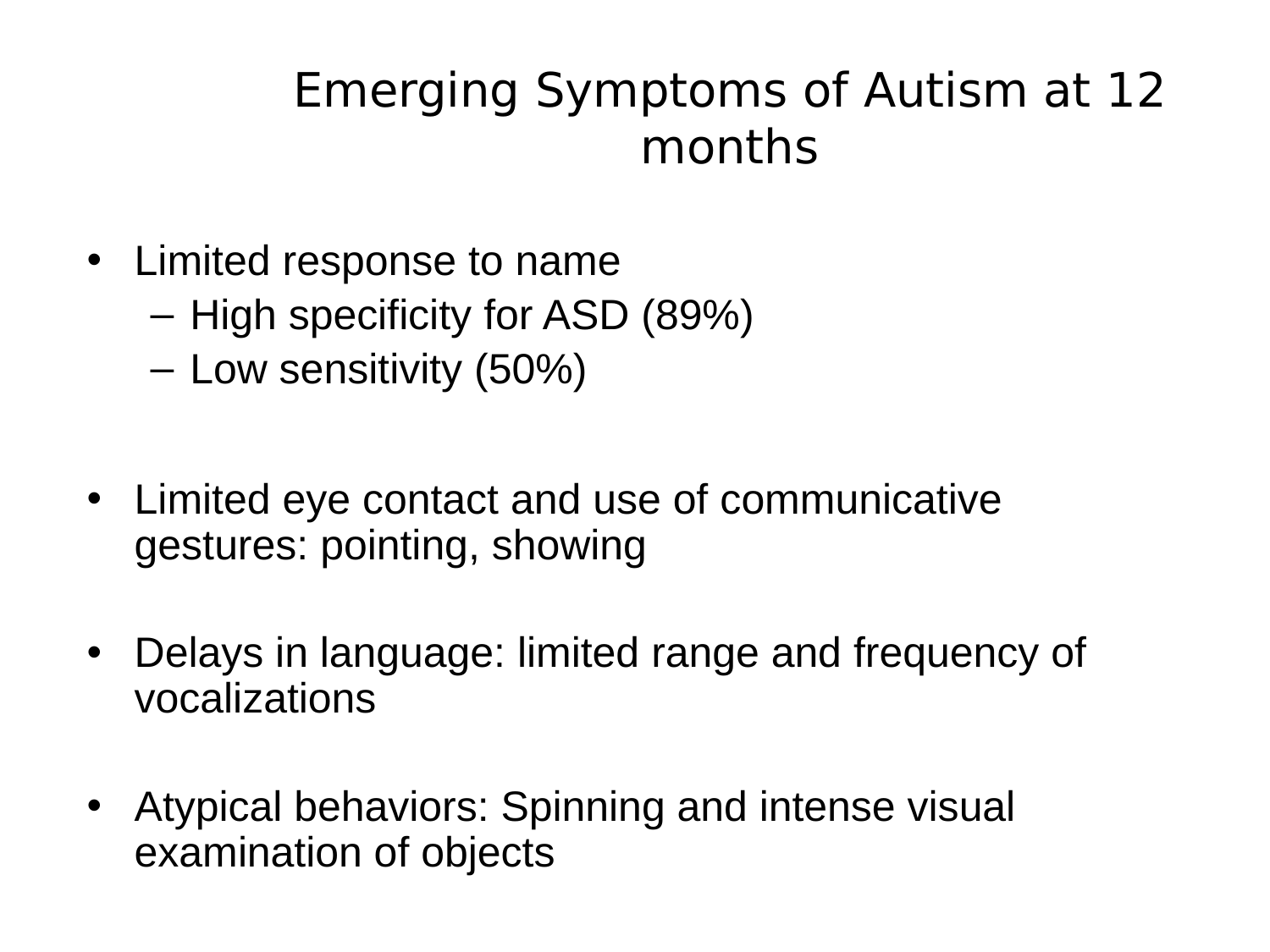

Emerging Symptoms of Autism at 12 months
Limited response to name
High specificity for ASD (89%)
Low sensitivity (50%)

Limited eye contact and use of communicative gestures: pointing, showing

Delays in language: limited range and frequency of vocalizations

Atypical behaviors: Spinning and intense visual examination of objects